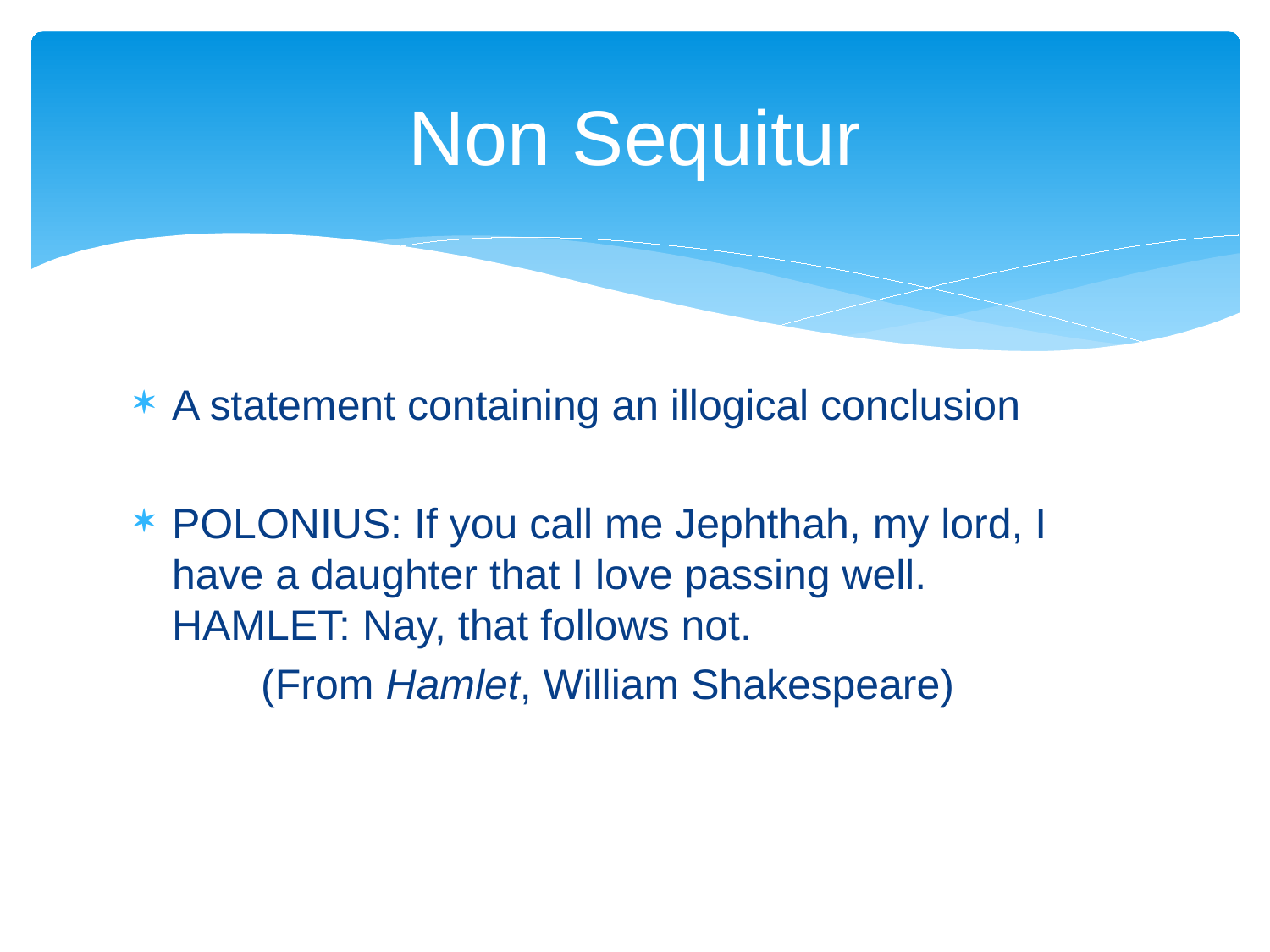

# Non Sequitur
A statement containing an illogical conclusion

POLONIUS: If you call me Jephthah, my lord, I have a daughter that I love passing well.
HAMLET: Nay, that follows not.
	(From Hamlet, William Shakespeare)